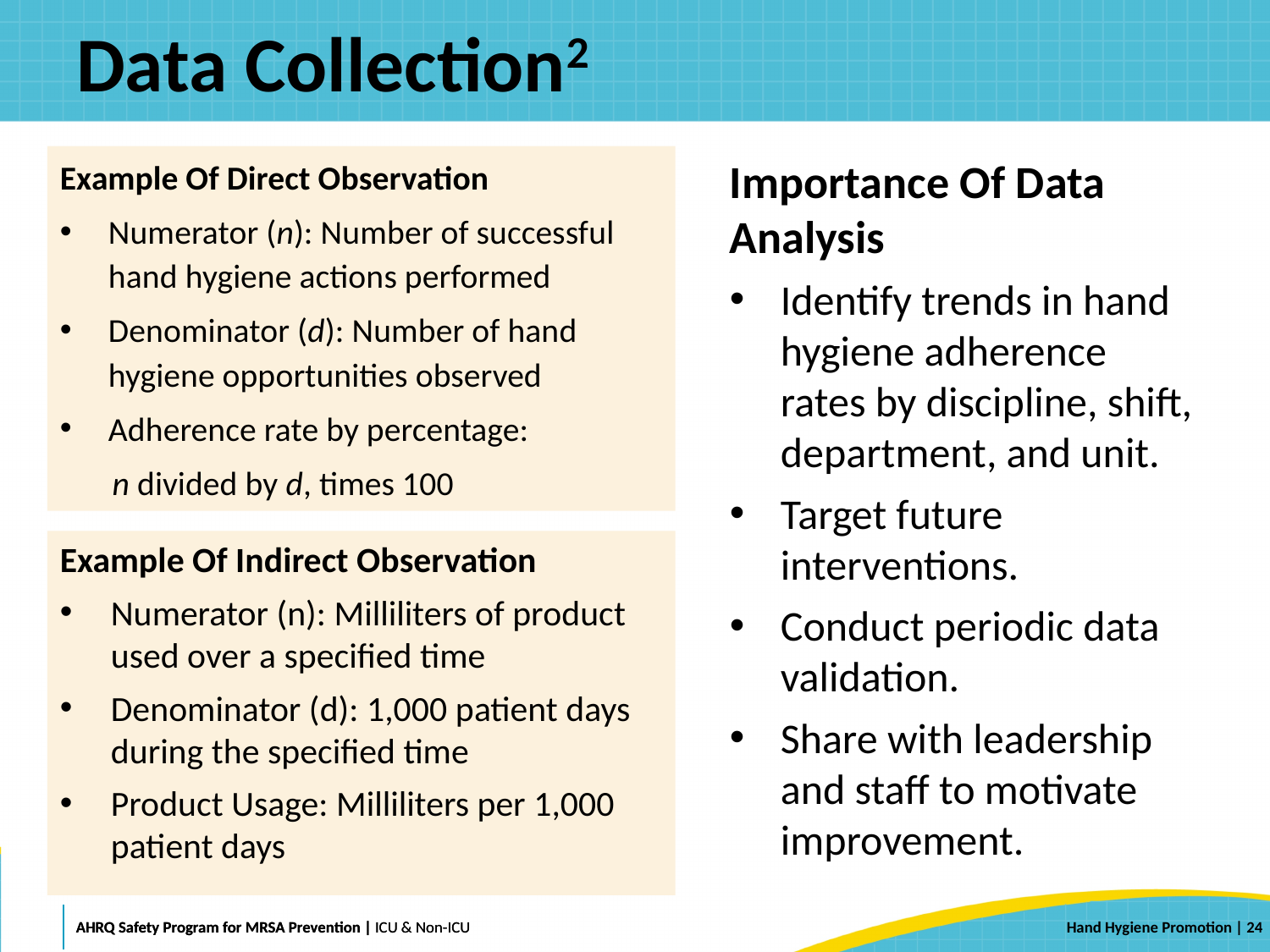

# Data Collection2
Example Of Direct Observation
Numerator (n): Number of successful hand hygiene actions performed
Denominator (d): Number of hand hygiene opportunities observed
Adherence rate by percentage:
n divided by d, times 100
Importance Of Data Analysis
Identify trends in hand hygiene adherence rates by discipline, shift, department, and unit.
Target future interventions.
Conduct periodic data validation.
Share with leadership and staff to motivate improvement.
Example Of Indirect Observation
Numerator (n): Milliliters of product used over a specified time
Denominator (d): 1,000 patient days during the specified time
Product Usage: Milliliters per 1,000 patient days
 | 24